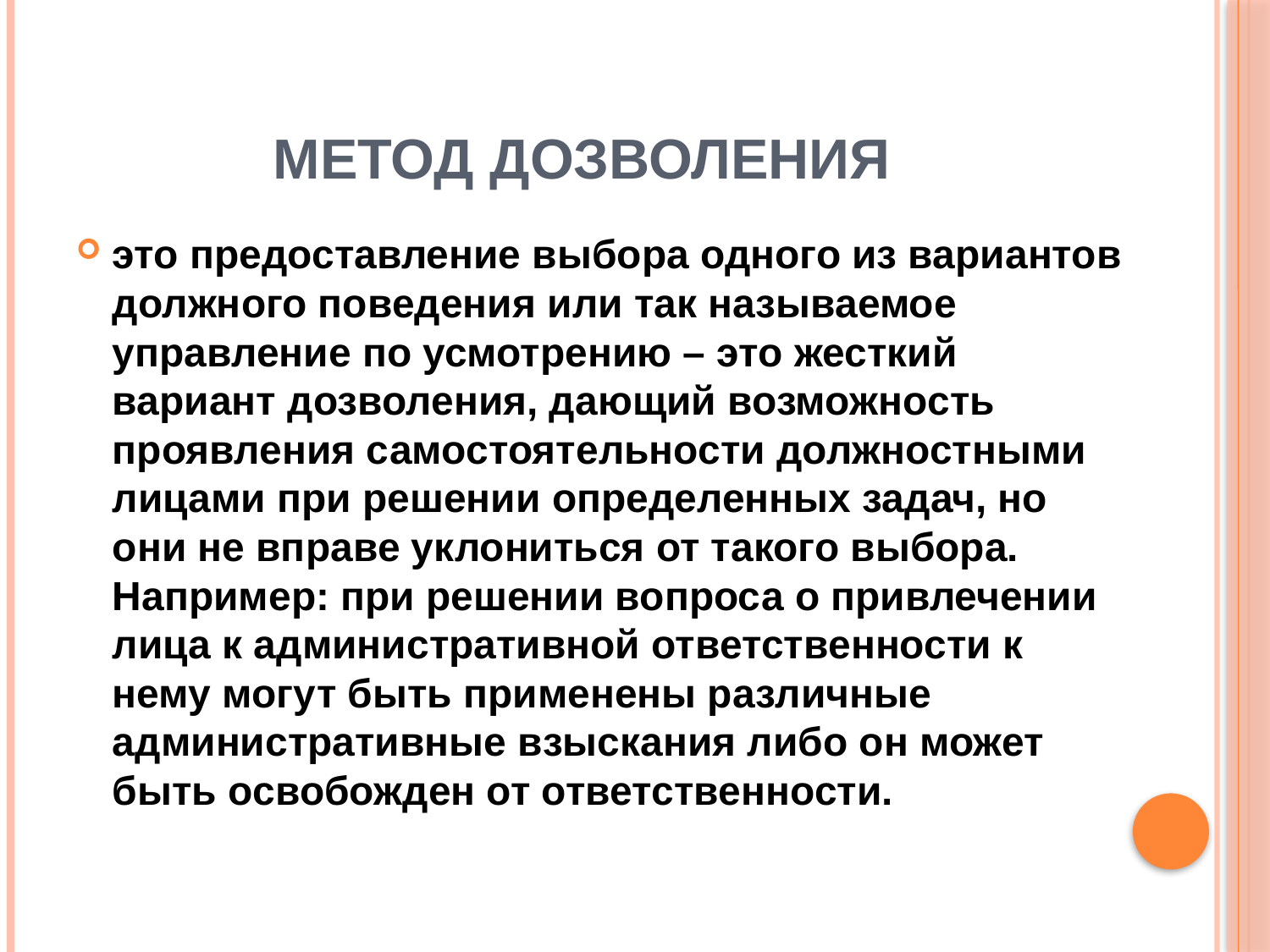

# Метод дозволения
это предоставление выбора одного из вариантов должного поведения или так называемое управление по усмотрению – это жесткий вариант дозволения, дающий возможность проявления самостоятельности должностными лицами при решении определенных задач, но они не вправе уклониться от такого выбора.
Например: при решении вопроса о привлечении лица к административной ответственности к нему могут быть применены различные административные взыскания либо он может быть освобожден от ответственности.